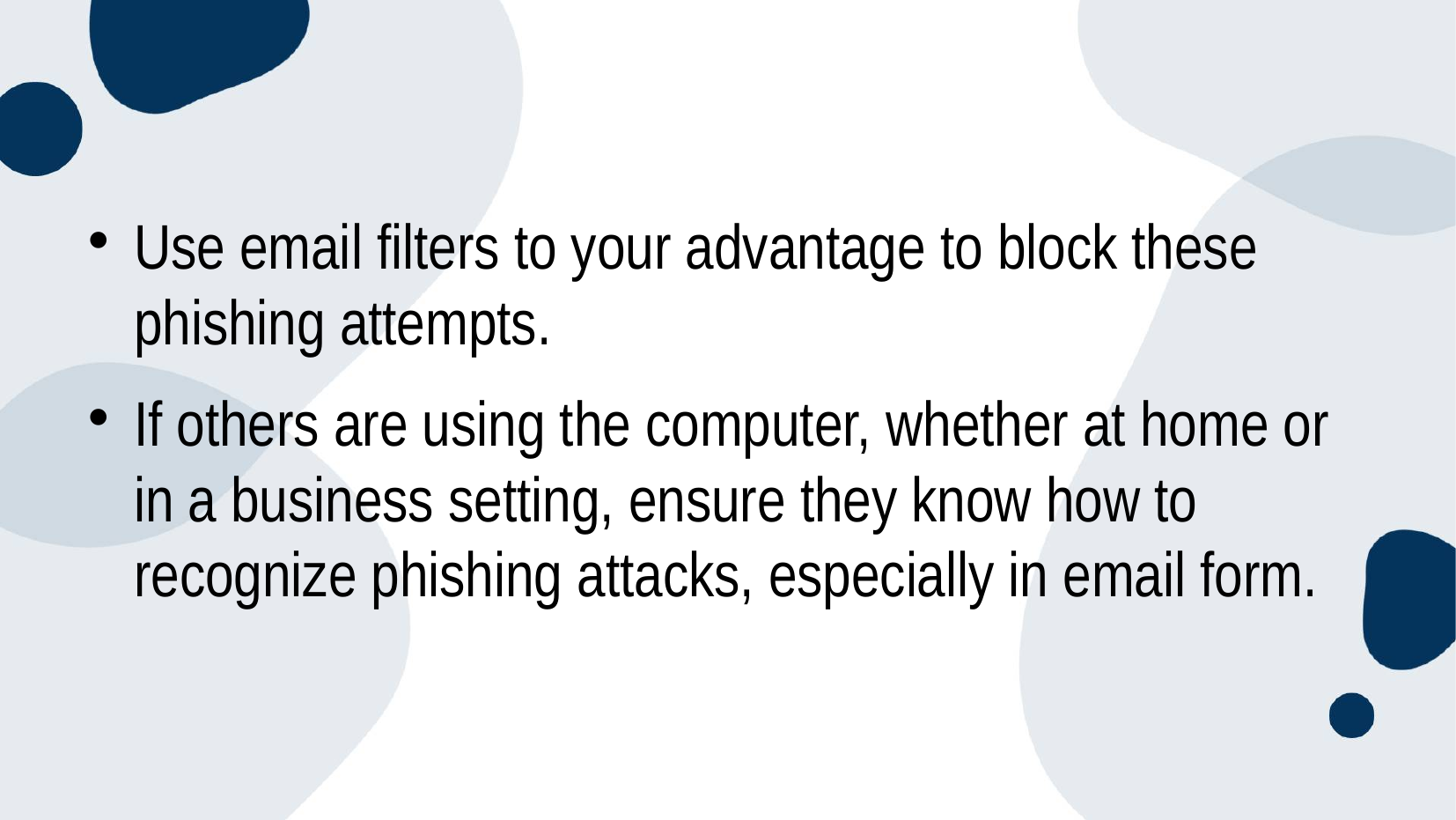

#
Use email filters to your advantage to block these phishing attempts.
If others are using the computer, whether at home or in a business setting, ensure they know how to recognize phishing attacks, especially in email form.